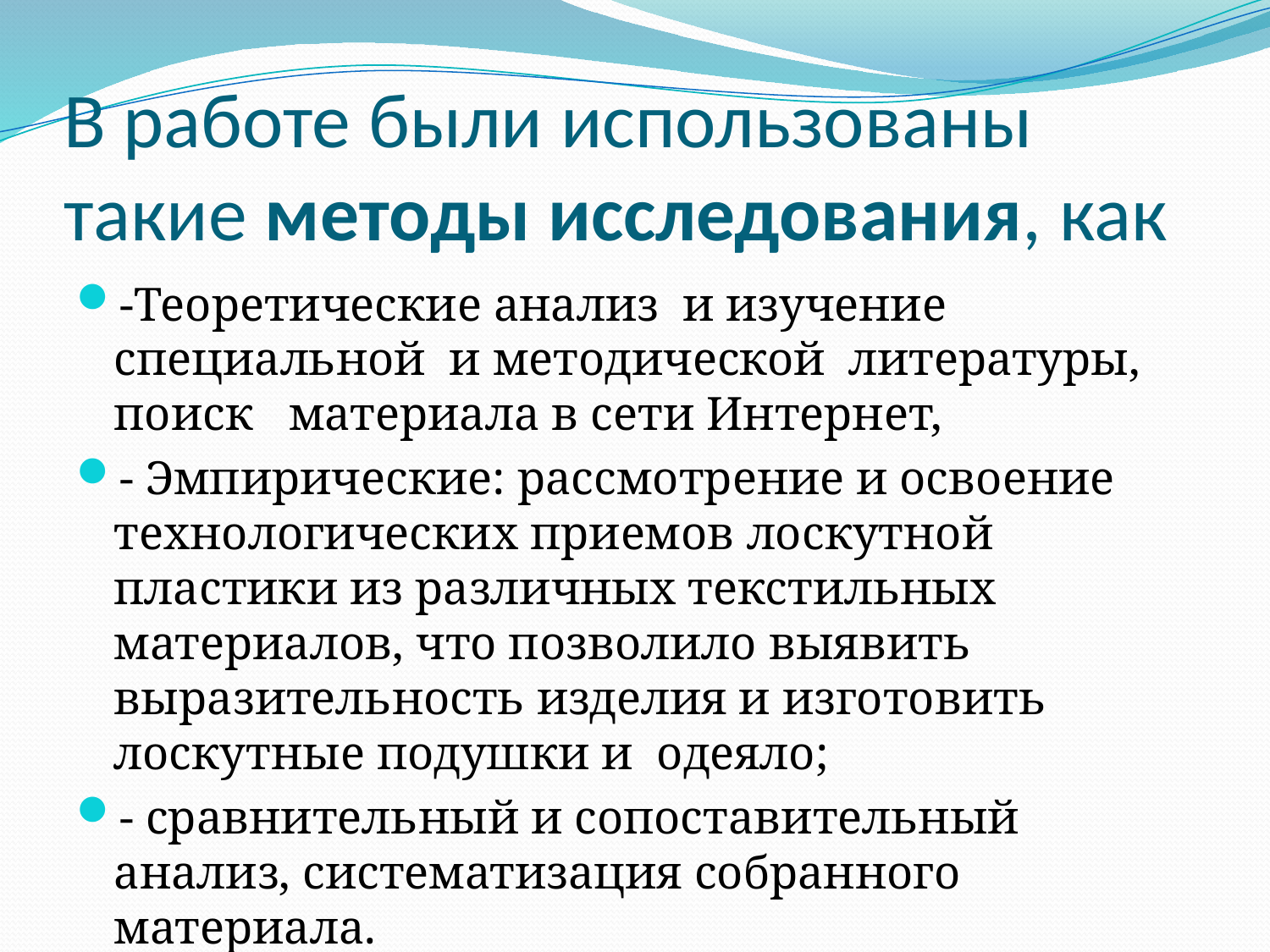

# В работе были использованы такие методы исследования, как
-Теоретические анализ  и изучение специальной  и методической  литературы,  поиск   материала в сети Интернет,
- Эмпирические: рассмотрение и освоение технологических приемов лоскутной пластики из различных текстильных материалов, что позволило выявить выразительность изделия и изготовить лоскутные подушки и  одеяло;
- сравнительный и сопоставительный анализ, систематизация собранного   материала.